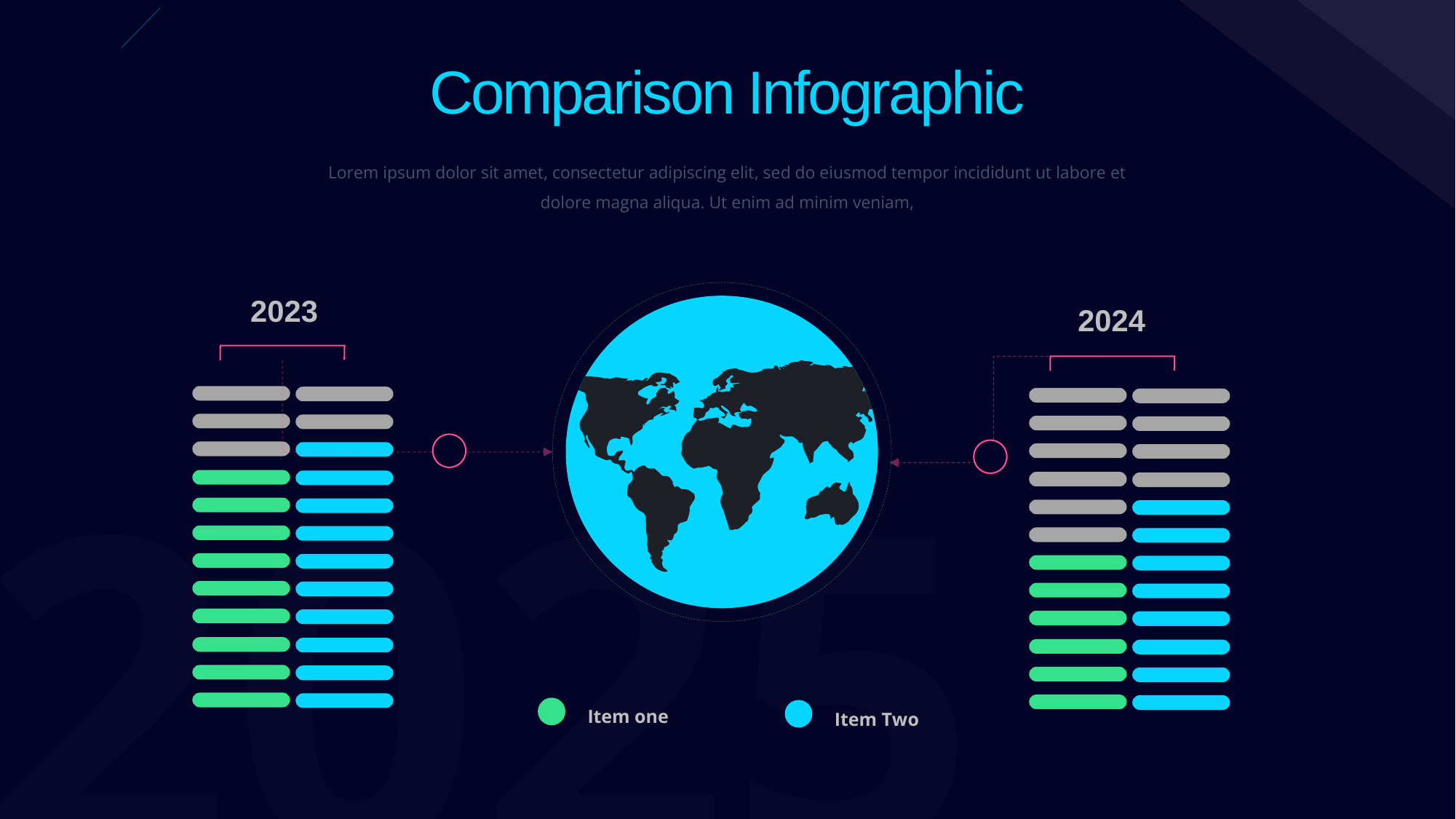

Comparison Infographic
Lorem ipsum dolor sit amet, consectetur adipiscing elit, sed do eiusmod tempor incididunt ut labore et dolore magna aliqua. Ut enim ad minim veniam,

2023
2024

Item one
Item Two